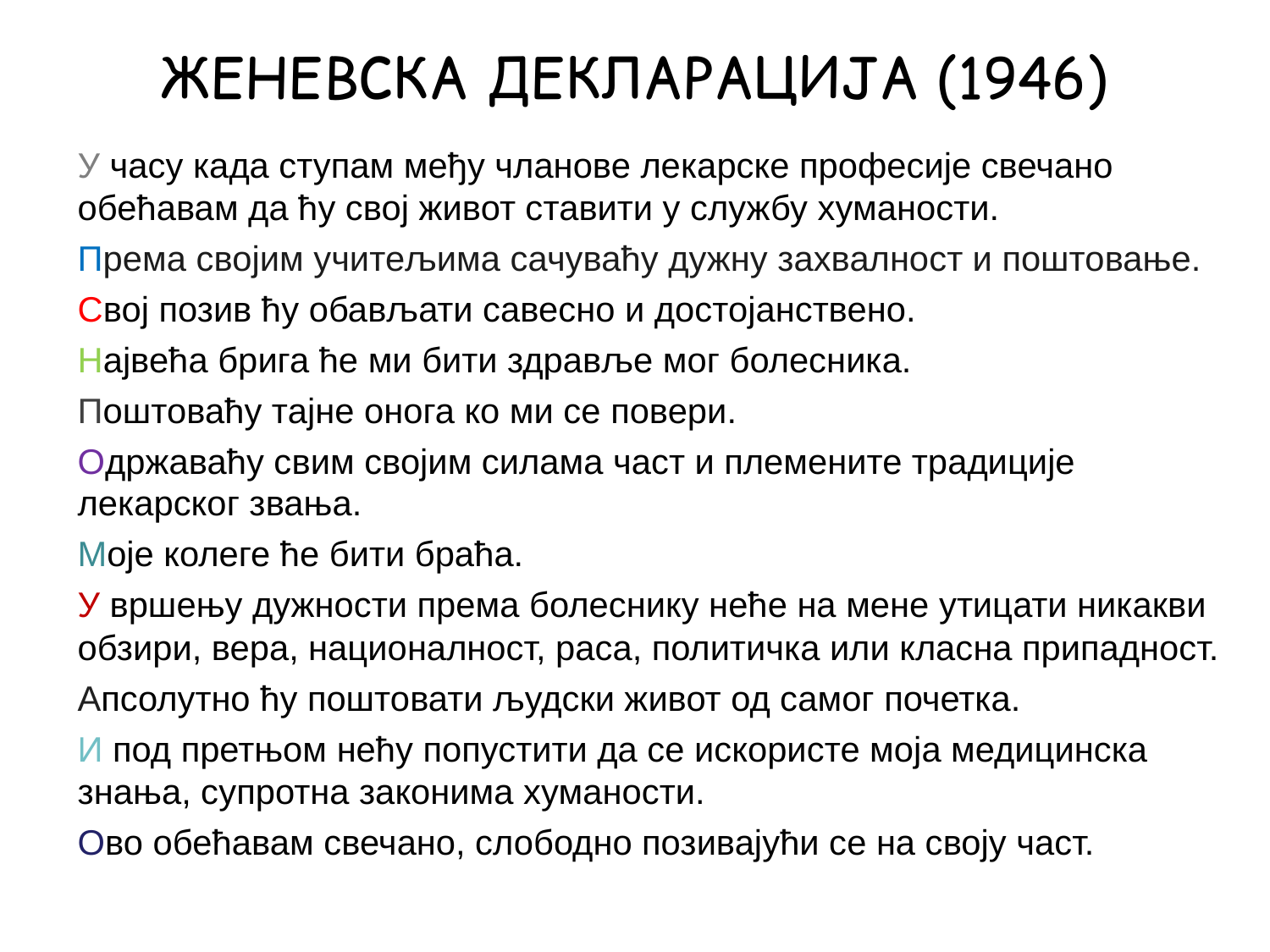

# ЖЕНЕВСКА ДЕКЛАРАЦИЈА (1946)
У часу када ступам међу чланове лекарске професије свечано обећавам да ћу свој живот ставити у службу хуманости.

Према својим учитељима сачуваћу дужну захвалност и поштовање.

Свој позив ћу обављати савесно и достојанствено.

Највећа брига ће ми бити здравље мог болесника.

Поштоваћу тајне онога ко ми се повери.

Одржаваћу свим својим силама част и племените традиције лекарског звања.

Моје колеге ће бити браћа.

У вршењу дужности према болеснику неће на мене утицати никакви обзири, вера, националност, раса, политичка или класна припадност.

Апсолутно ћу поштовати људски живот од самог почетка.

И под претњом нећу попустити да се искористе моја медицинска знања, супротна законима хуманости.

Ово обећавам свечано, слободно позивајући се на своју част.